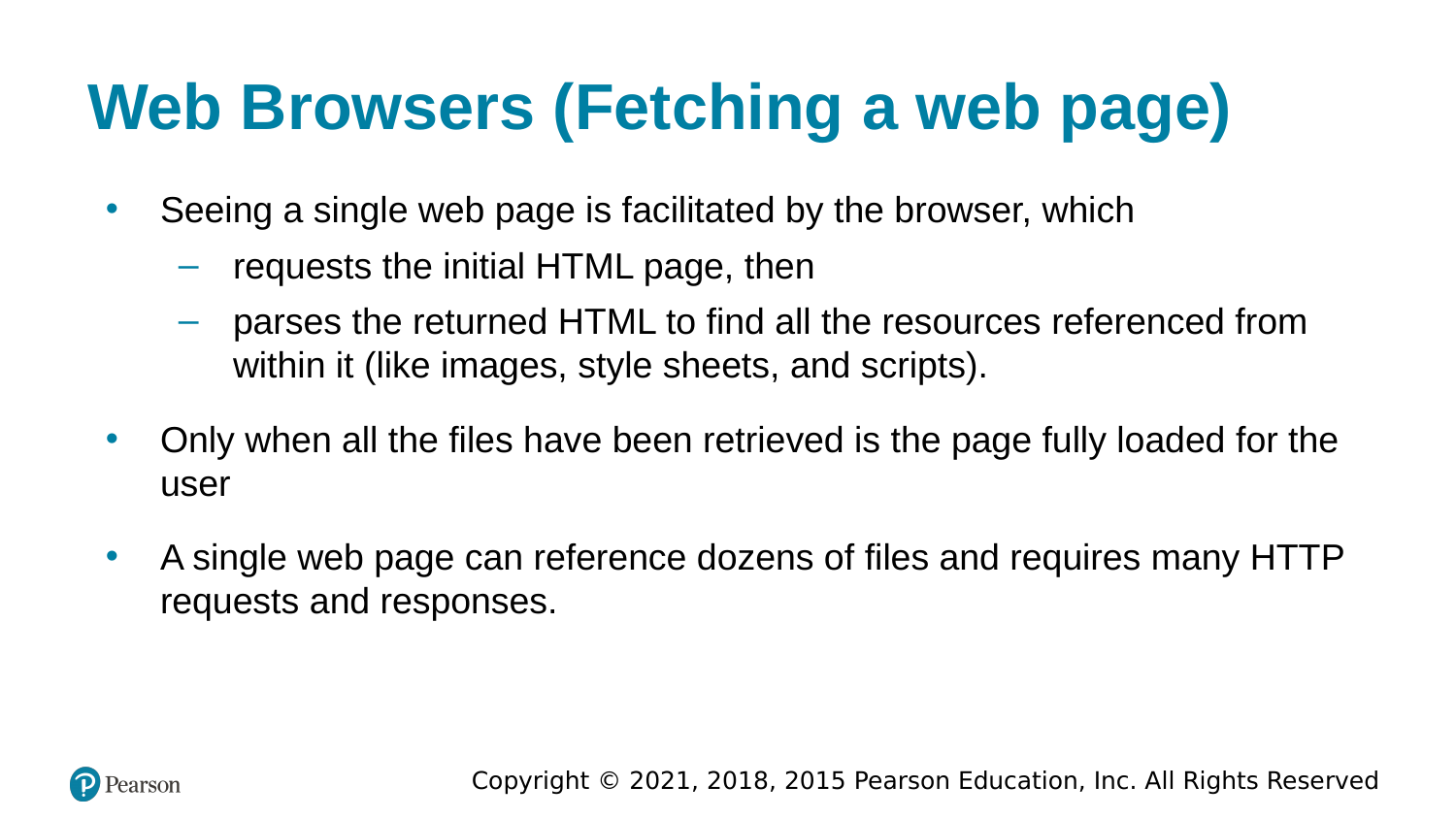

# Web Browsers (Fetching a web page)
Seeing a single web page is facilitated by the browser, which
requests the initial HTML page, then
parses the returned HTML to find all the resources referenced from within it (like images, style sheets, and scripts).
Only when all the files have been retrieved is the page fully loaded for the user
A single web page can reference dozens of files and requires many HTTP requests and responses.